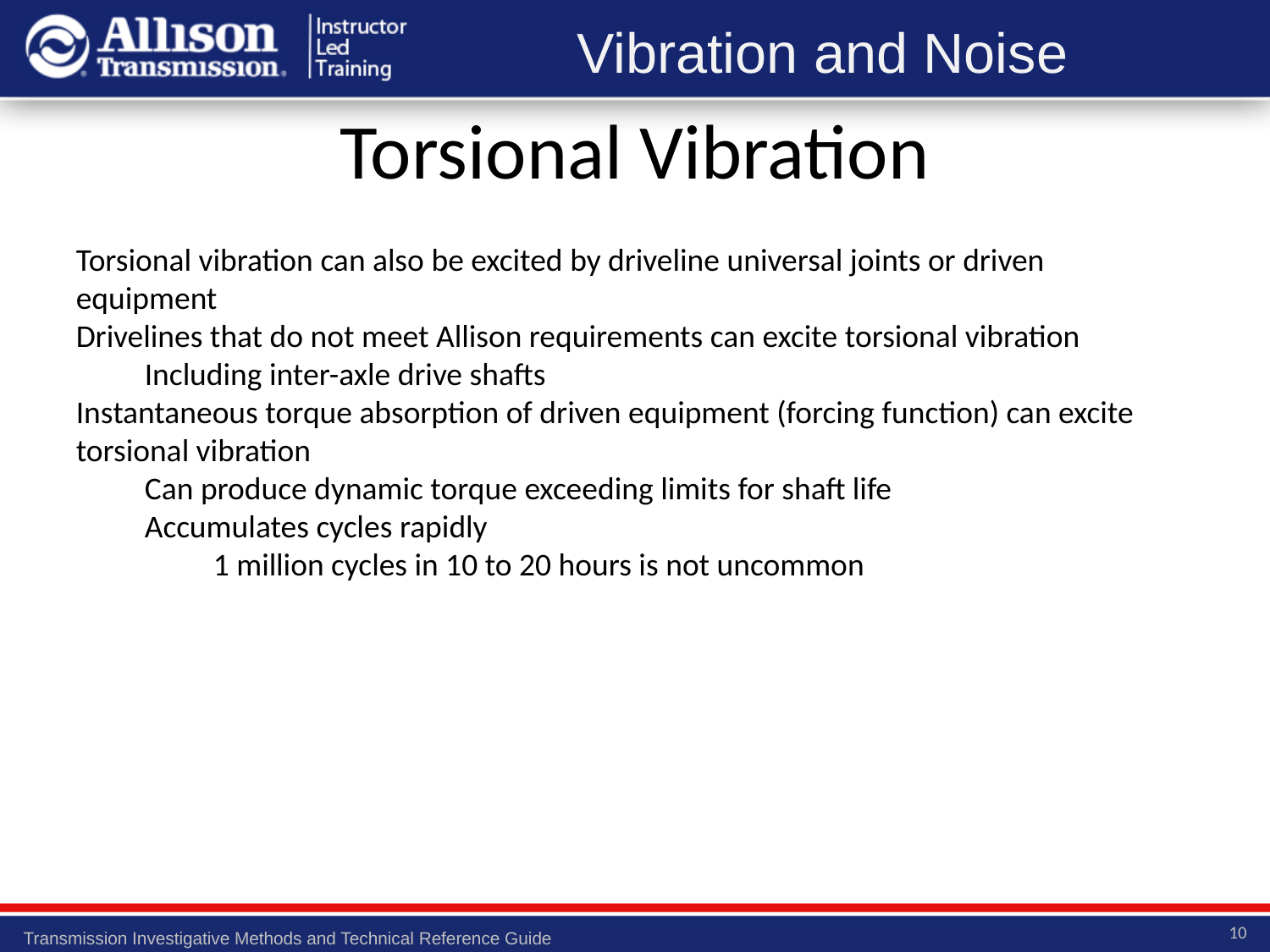

Torsional Vibration
Torsional vibration can also be excited by driveline universal joints or driven equipment
Drivelines that do not meet Allison requirements can excite torsional vibration
Including inter-axle drive shafts
Instantaneous torque absorption of driven equipment (forcing function) can excite torsional vibration
Can produce dynamic torque exceeding limits for shaft life
Accumulates cycles rapidly
1 million cycles in 10 to 20 hours is not uncommon

10